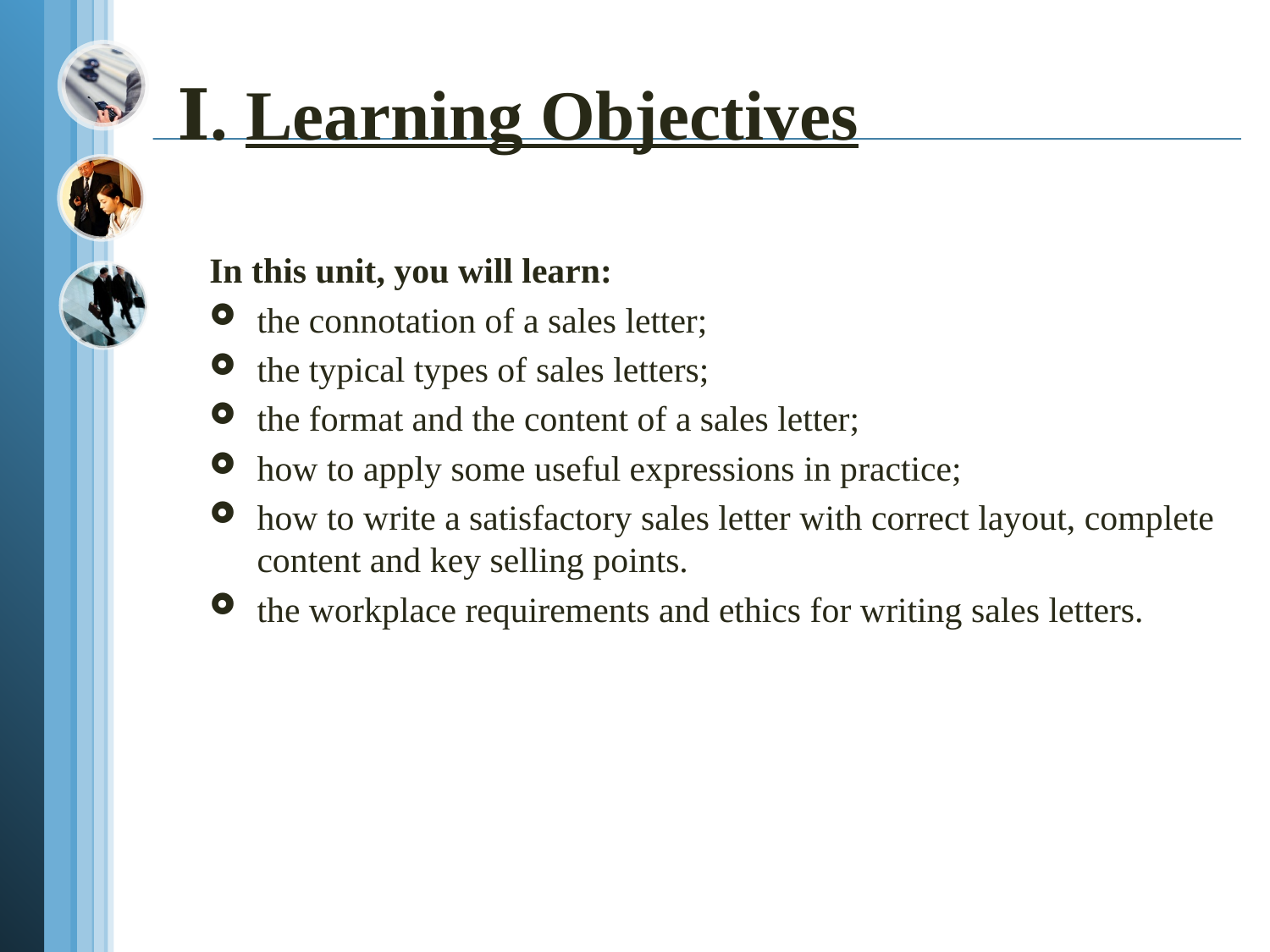

# Ⅰ. Learning Objectives
In this unit, you will learn:
the connotation of a sales letter;
the typical types of sales letters;
the format and the content of a sales letter;
how to apply some useful expressions in practice;
how to write a satisfactory sales letter with correct layout, complete content and key selling points.
the workplace requirements and ethics for writing sales letters.